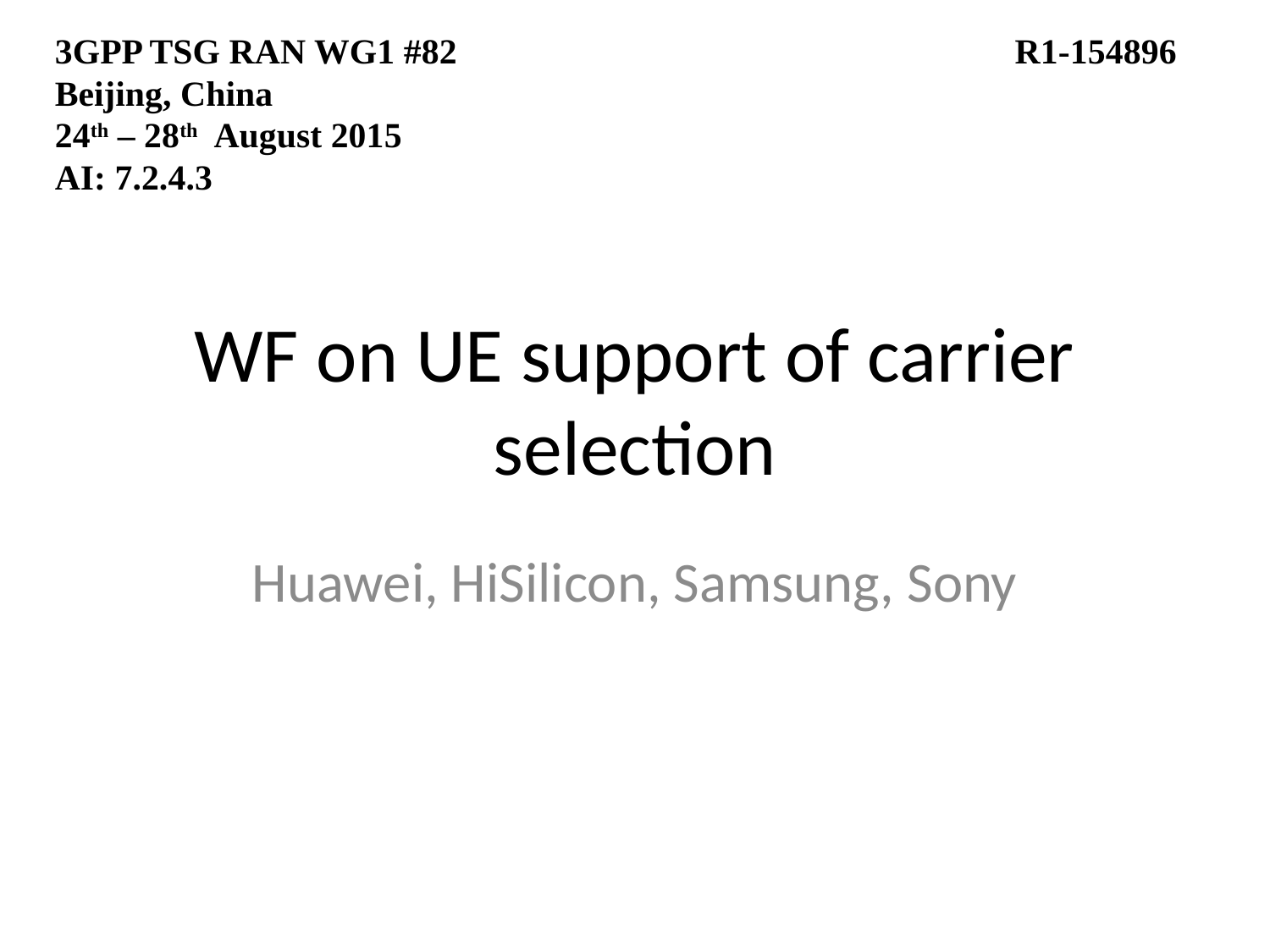

3GPP TSG RAN WG1 #82				        R1-154896
Beijing, China
24th – 28th  August 2015
AI: 7.2.4.3
# WF on UE support of carrier selection
Huawei, HiSilicon, Samsung, Sony